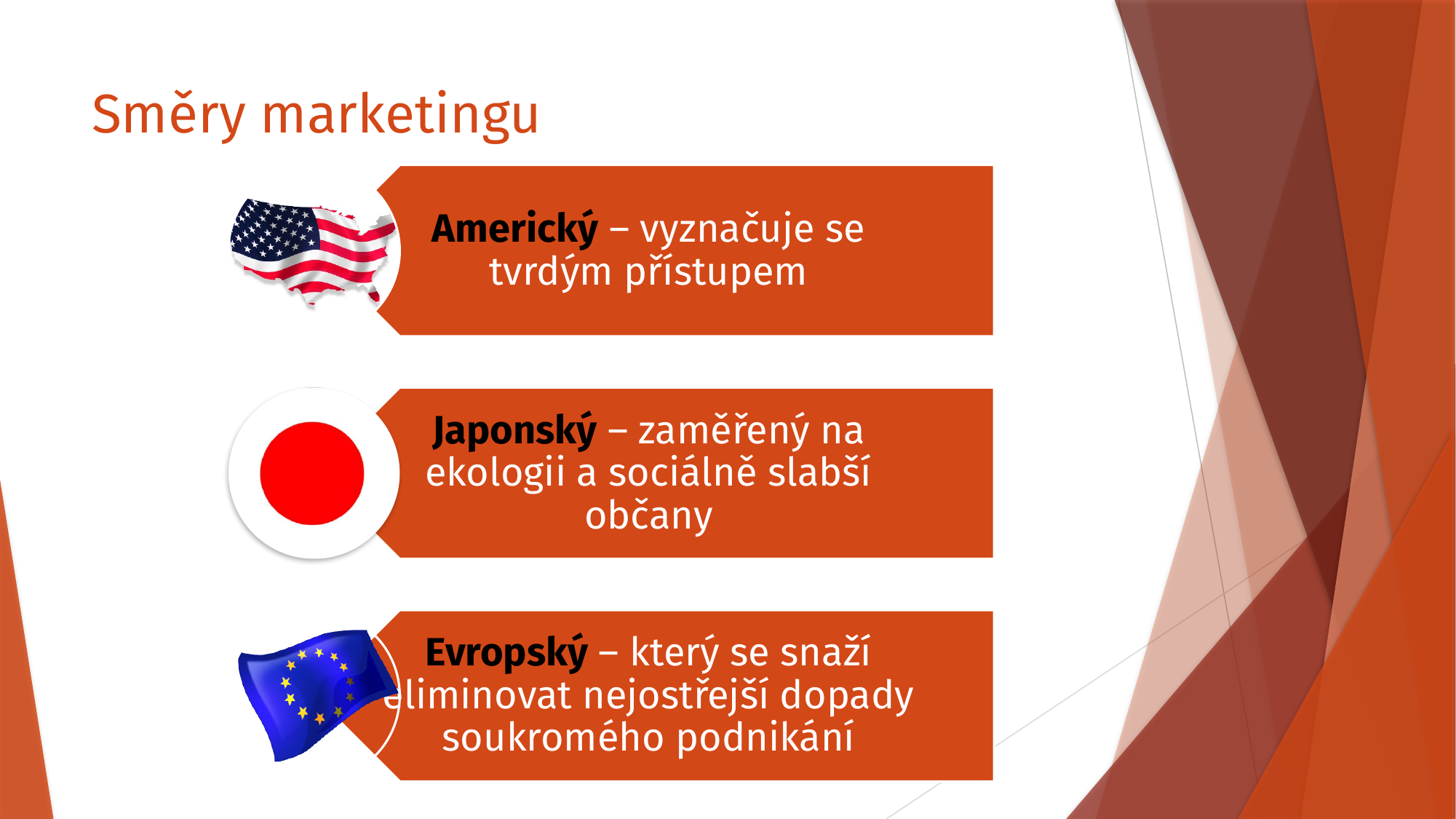

# Směry marketingu
Americký – vyznačuje se tvrdým přístupem
Japonský – zaměřený na ekologii a sociálně slabší občany
Evropský – který se snaží eliminovat nejostřejší dopady soukromého podnikání